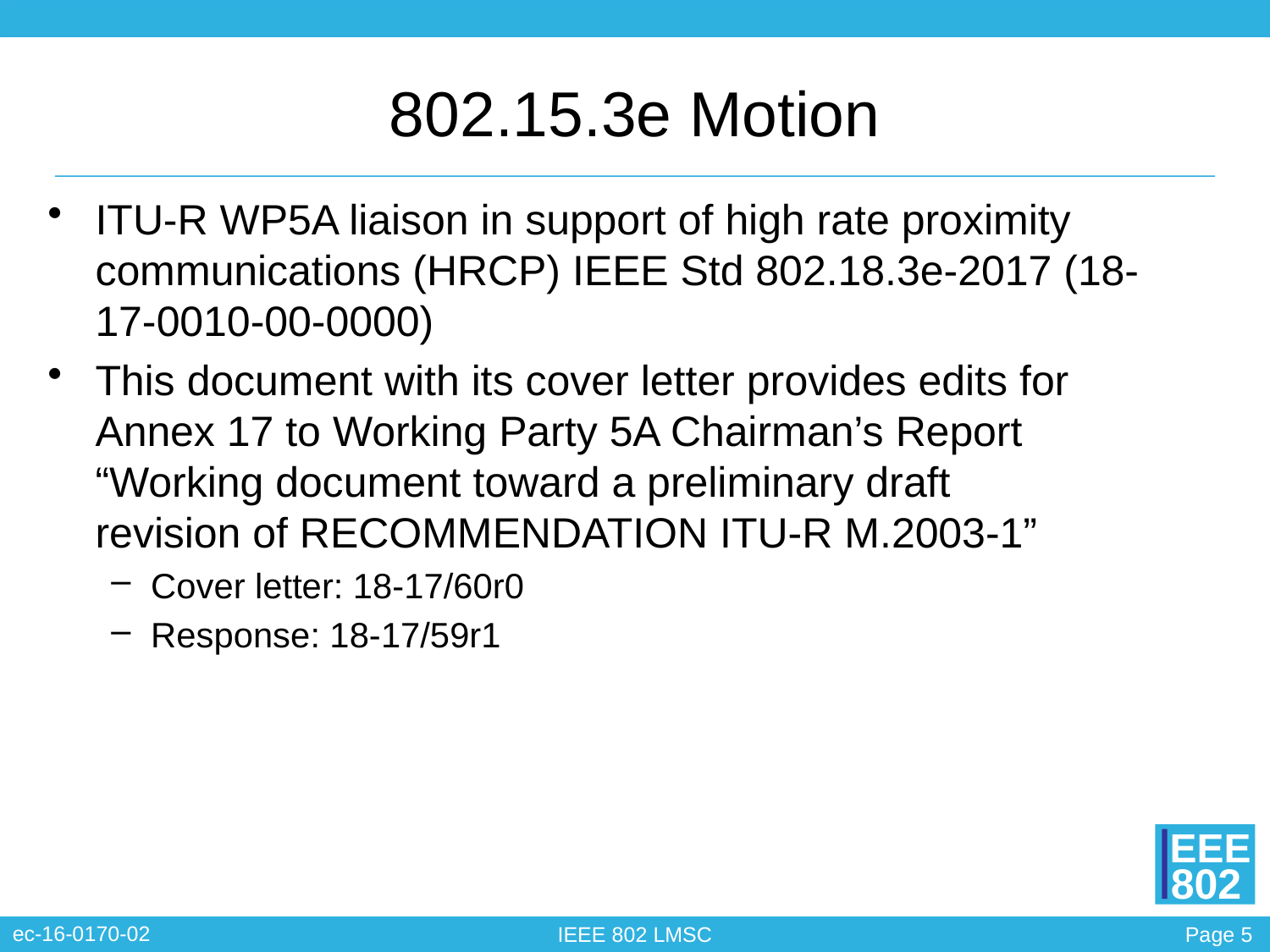

# 802.15.3e Motion
ITU-R WP5A liaison in support of high rate proximity communications (HRCP) IEEE Std 802.18.3e-2017 (18-17-0010-00-0000)
This document with its cover letter provides edits for Annex 17 to Working Party 5A Chairman’s Report “Working document toward a preliminary draft
revision of RECOMMENDATION ITU-R M.2003-1”
Cover letter: 18-17/60r0
Response: 18-17/59r1